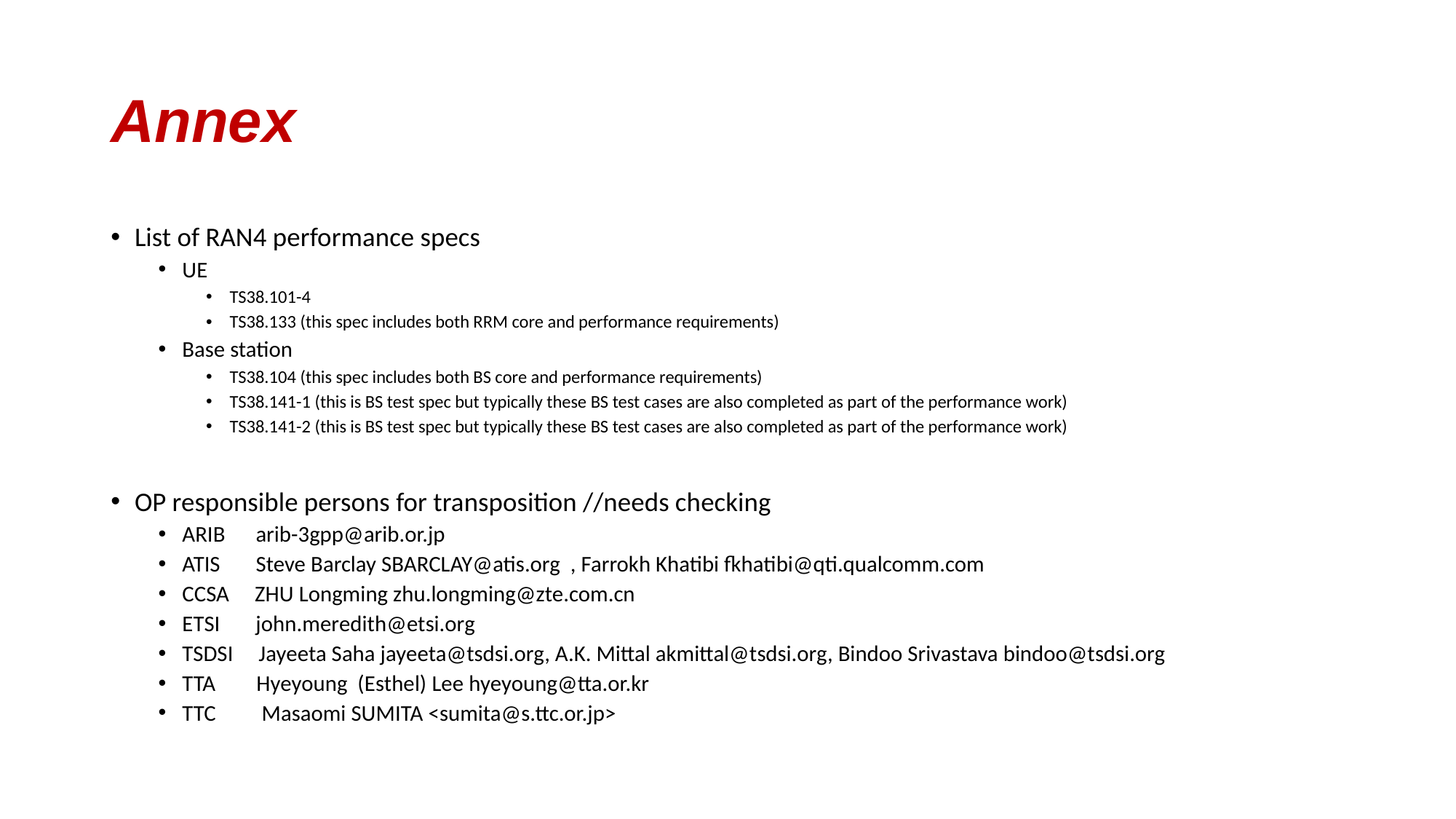

# Annex
List of RAN4 performance specs
UE
TS38.101-4
TS38.133 (this spec includes both RRM core and performance requirements)
Base station
TS38.104 (this spec includes both BS core and performance requirements)
TS38.141-1 (this is BS test spec but typically these BS test cases are also completed as part of the performance work)
TS38.141-2 (this is BS test spec but typically these BS test cases are also completed as part of the performance work)

OP responsible persons for transposition //needs checking
ARIB      arib-3gpp@arib.or.jp
ATIS       Steve Barclay SBARCLAY@atis.org  , Farrokh Khatibi fkhatibi@qti.qualcomm.com
CCSA     ZHU Longming zhu.longming@zte.com.cn
ETSI       john.meredith@etsi.org
TSDSI     Jayeeta Saha jayeeta@tsdsi.org, A.K. Mittal akmittal@tsdsi.org, Bindoo Srivastava bindoo@tsdsi.org
TTA        Hyeyoung  (Esthel) Lee hyeyoung@tta.or.kr
TTC         Masaomi SUMITA <sumita@s.ttc.or.jp>